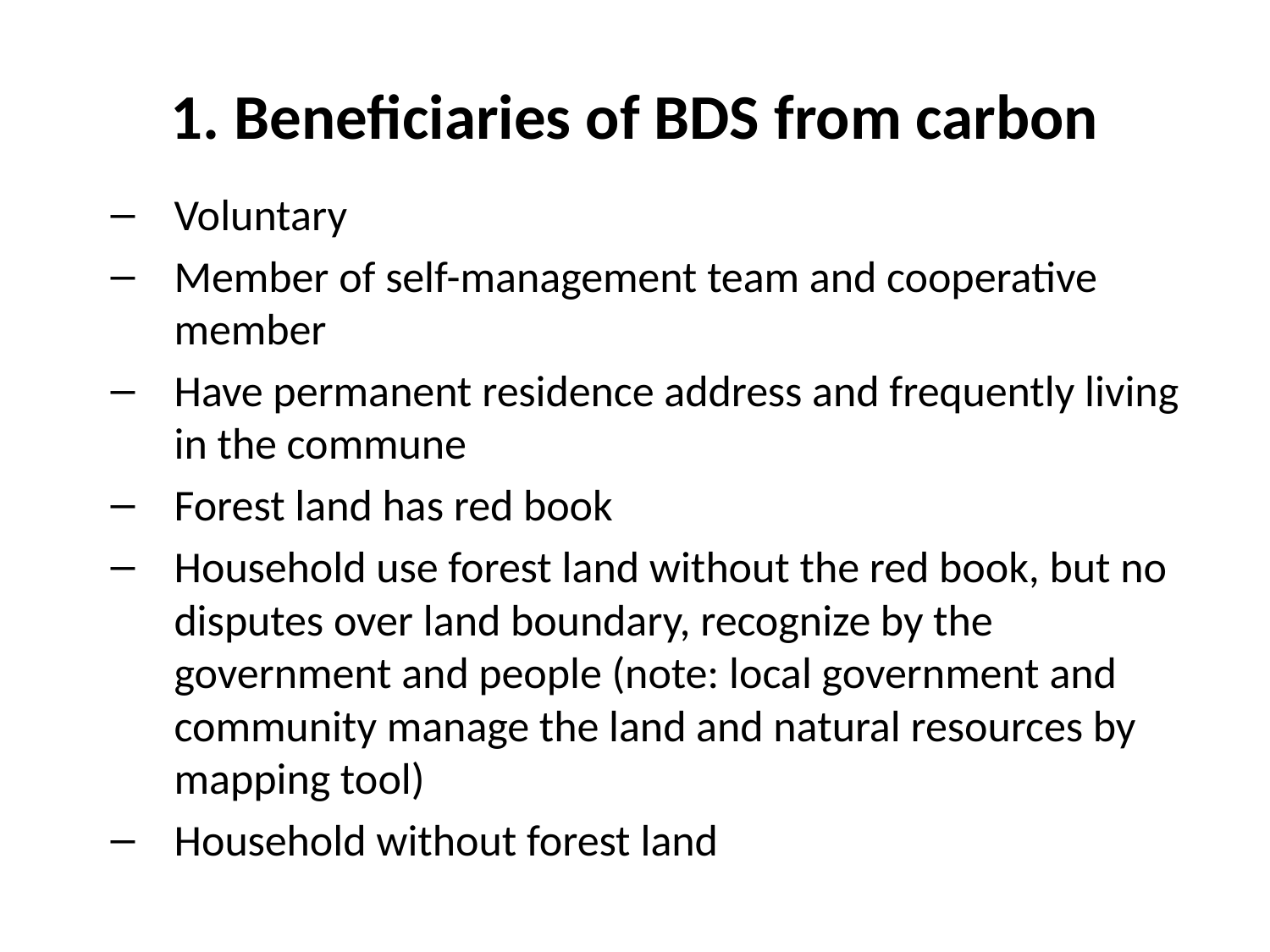

# 1. Beneficiaries of BDS from carbon
Voluntary
Member of self-management team and cooperative member
Have permanent residence address and frequently living in the commune
Forest land has red book
Household use forest land without the red book, but no disputes over land boundary, recognize by the government and people (note: local government and community manage the land and natural resources by mapping tool)
Household without forest land